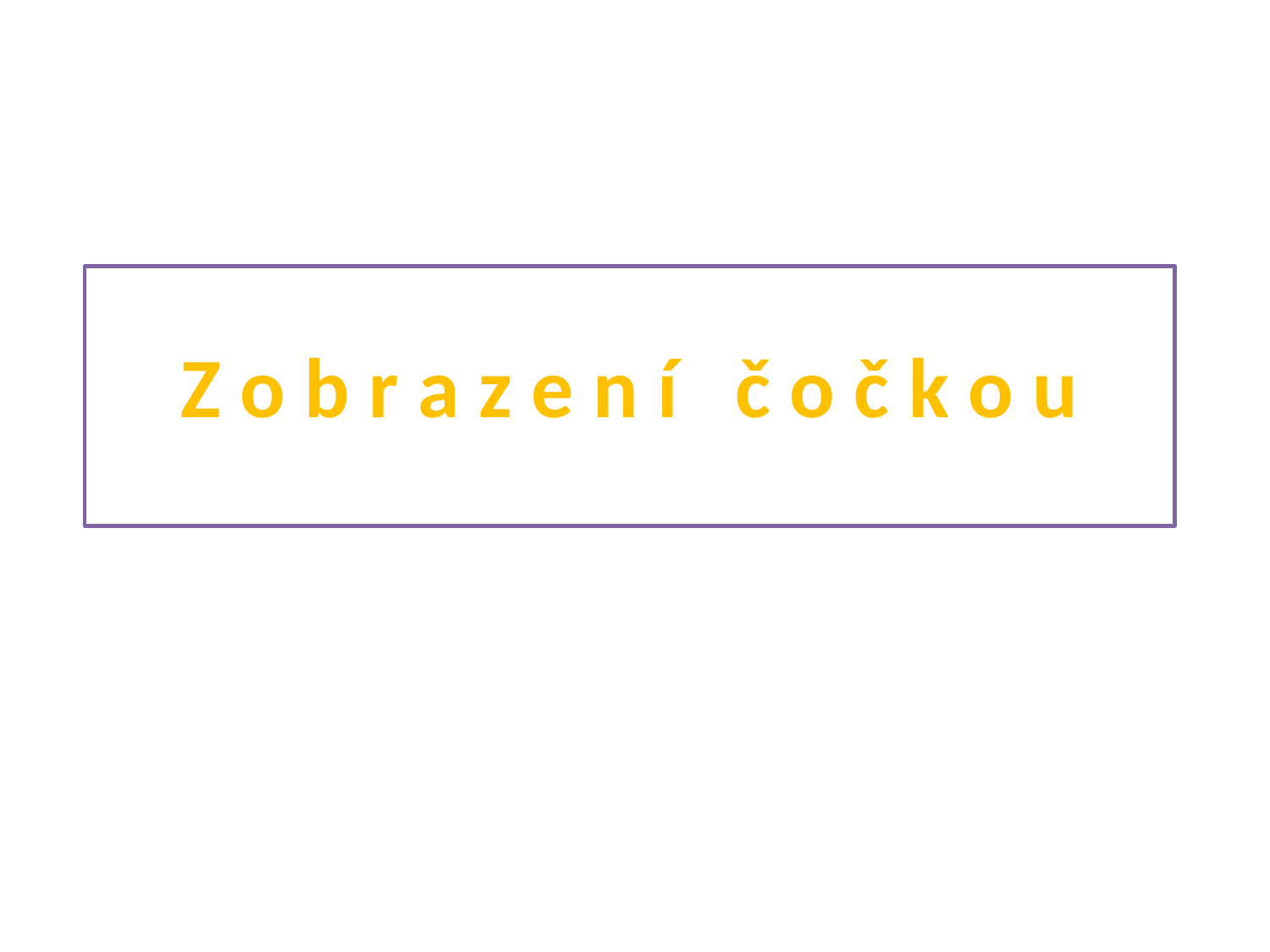

# Z o b r a z e n í   č o č k o u